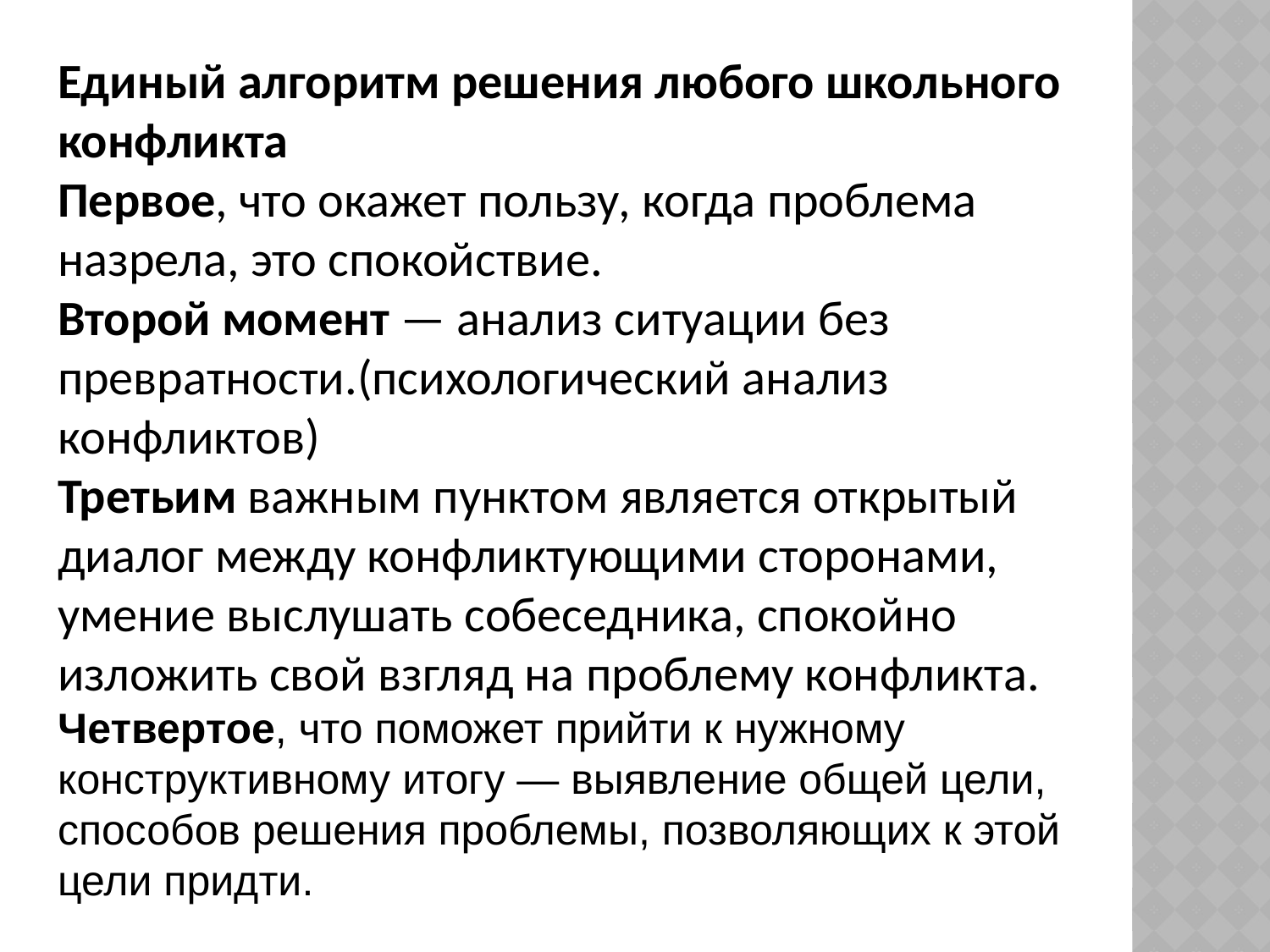

Единый алгоритм решения любого школьного конфликта
Первое, что окажет пользу, когда проблема назрела, это спокойствие.
Второй момент — анализ ситуации без превратности.(психологический анализ конфликтов)
Третьим важным пунктом является открытый диалог между конфликтующими сторонами, умение выслушать собеседника, спокойно изложить свой взгляд на проблему конфликта.
Четвертое, что поможет прийти к нужному конструктивному итогу — выявление общей цели, способов решения проблемы, позволяющих к этой цели придти.